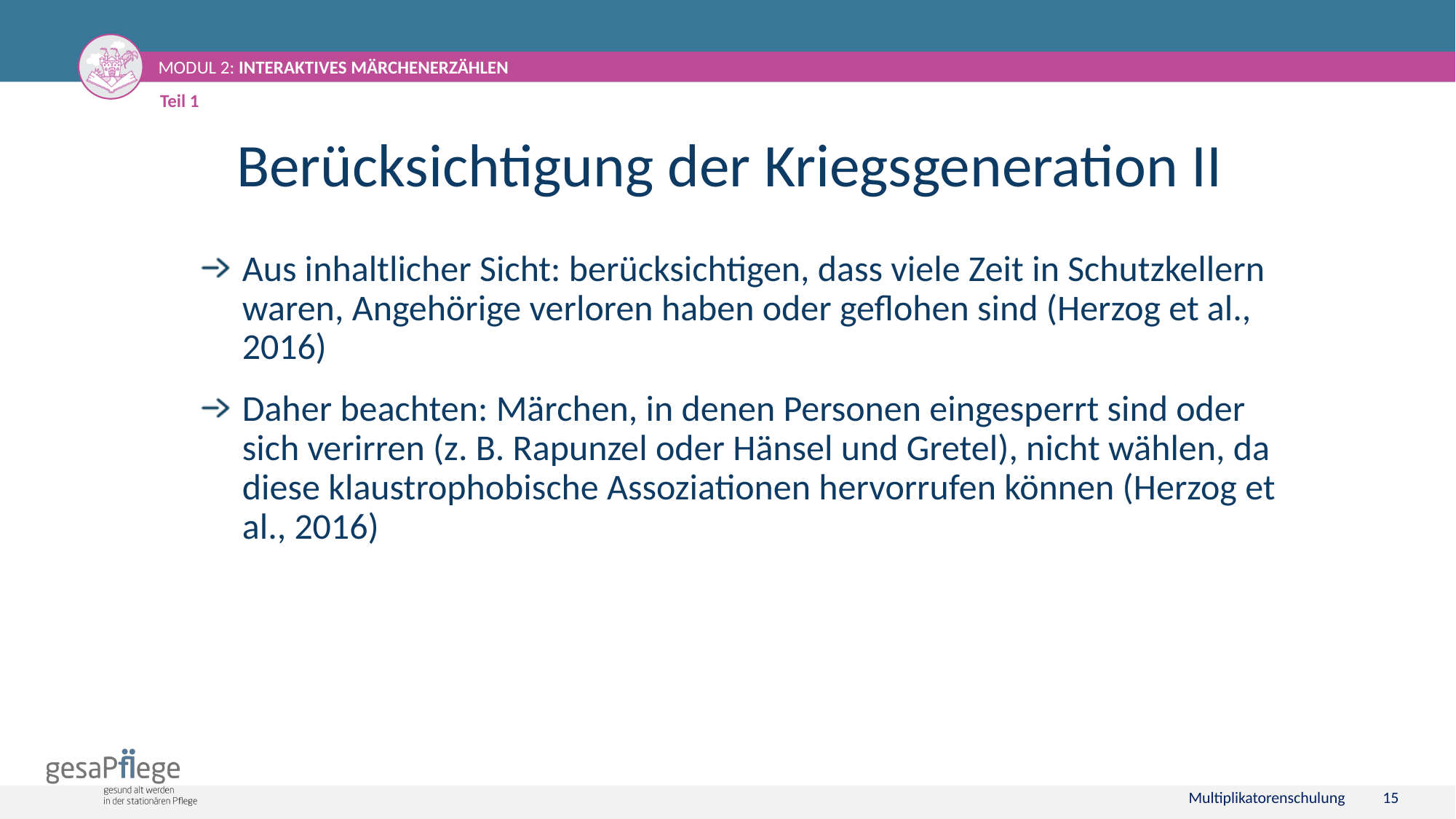

Teil 1
# Berücksichtigung der Kriegsgeneration II
Aus inhaltlicher Sicht: berücksichtigen, dass viele Zeit in Schutzkellern waren, Angehörige verloren haben oder geflohen sind (Herzog et al., 2016)
Daher beachten: Märchen, in denen Personen eingesperrt sind oder sich verirren (z. B. Rapunzel oder Hänsel und Gretel), nicht wählen, da diese klaustrophobische Assoziationen hervorrufen können (Herzog et al., 2016)
Multiplikatorenschulung
15